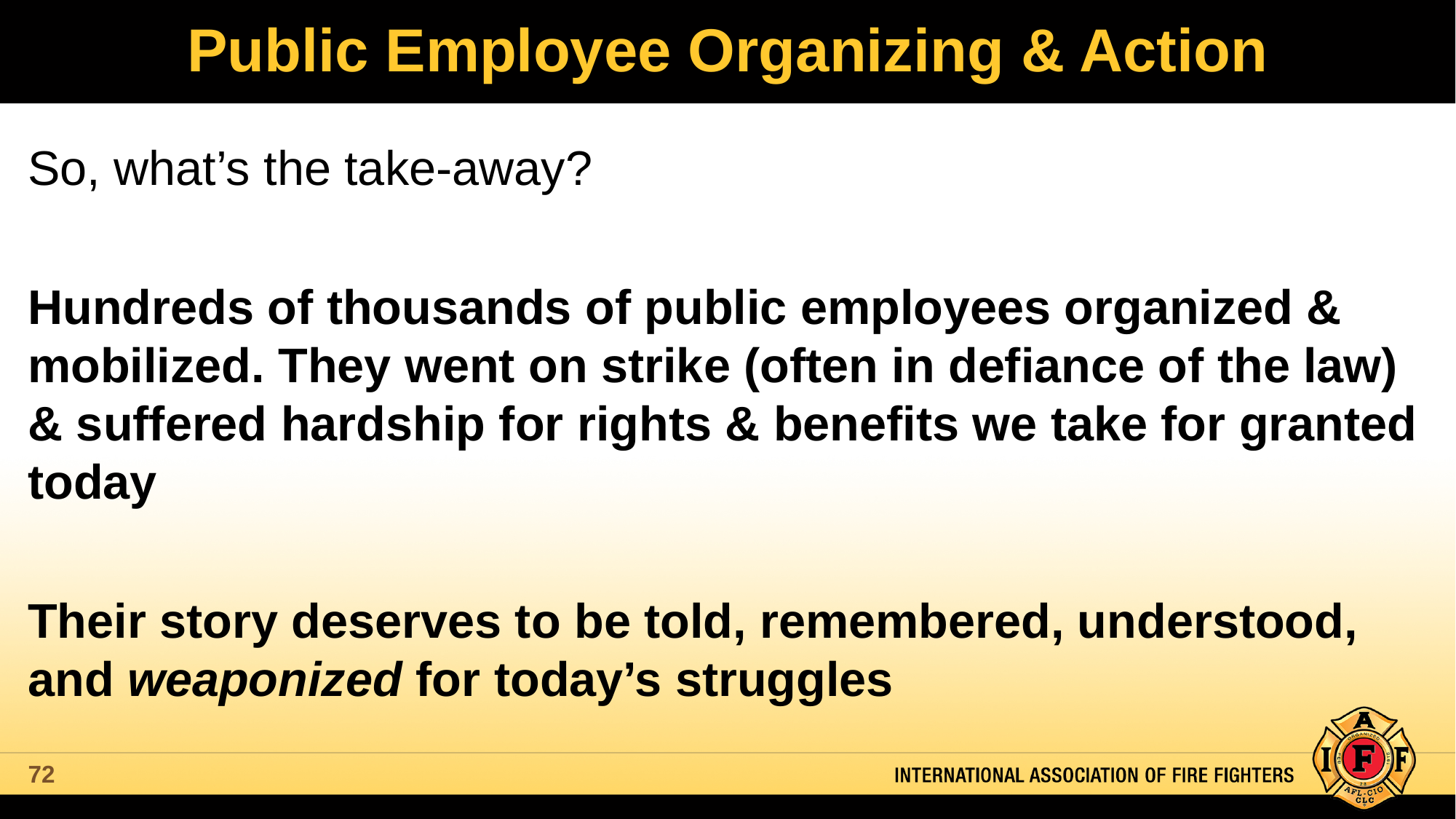

# Public Employee Organizing & Action
So, what’s the take-away?

Hundreds of thousands of public employees organized & mobilized. They went on strike (often in defiance of the law) & suffered hardship for rights & benefits we take for granted today

Their story deserves to be told, remembered, understood, and weaponized for today’s struggles